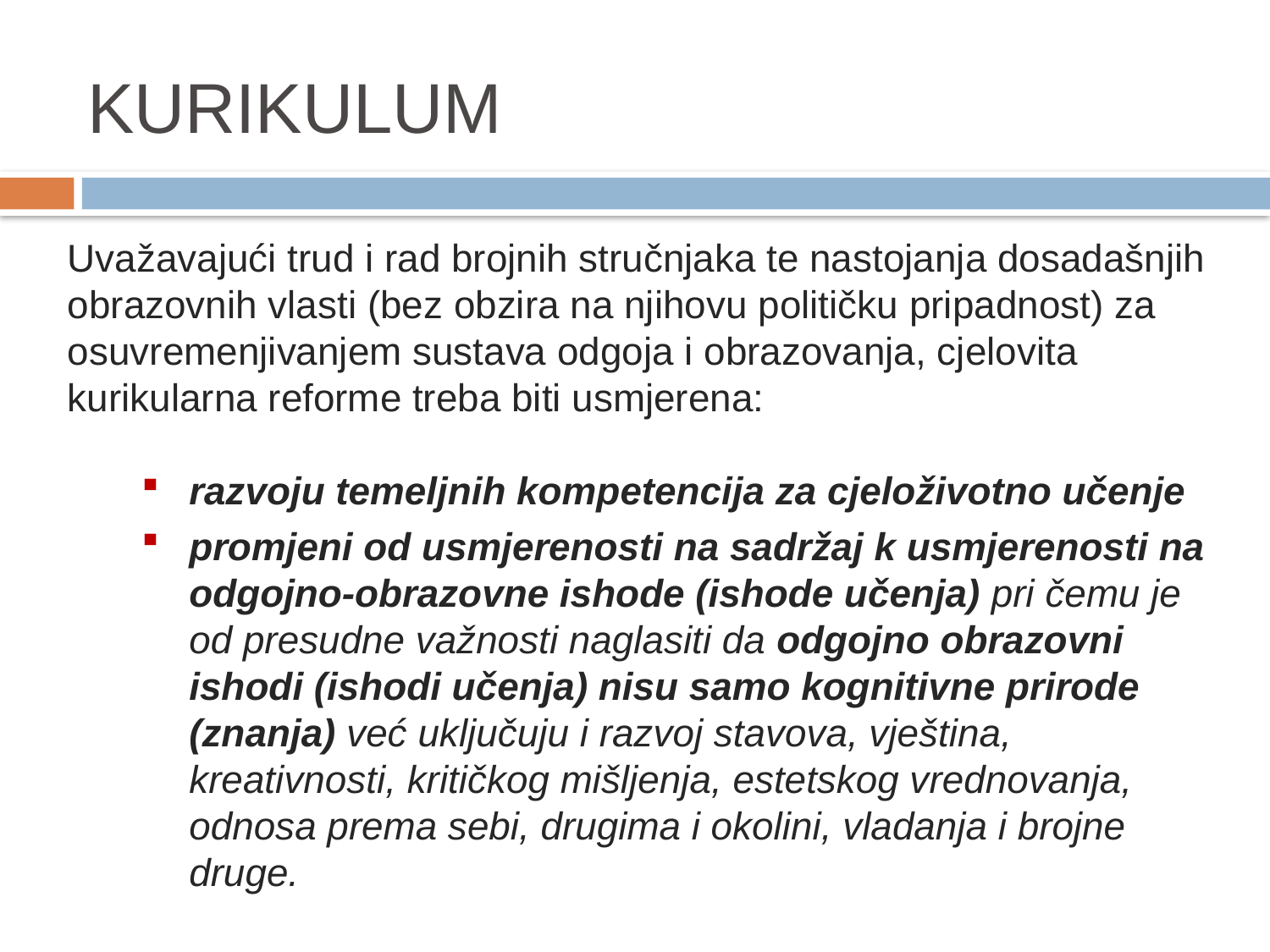

KURIKULUM

Uvažavajući trud i rad brojnih stručnjaka te nastojanja dosadašnjih obrazovnih vlasti (bez obzira na njihovu političku pripadnost) za osuvremenjivanjem sustava odgoja i obrazovanja, cjelovita kurikularna reforme treba biti usmjerena:

razvoju temeljnih kompetencija za cjeloživotno učenje
promjeni od usmjerenosti na sadržaj k usmjerenosti na odgojno-obrazovne ishode (ishode učenja) pri čemu je od presudne važnosti naglasiti da odgojno obrazovni ishodi (ishodi učenja) nisu samo kognitivne prirode (znanja) već uključuju i razvoj stavova, vještina, kreativnosti, kritičkog mišljenja, estetskog vrednovanja, odnosa prema sebi, drugima i okolini, vladanja i brojne druge.